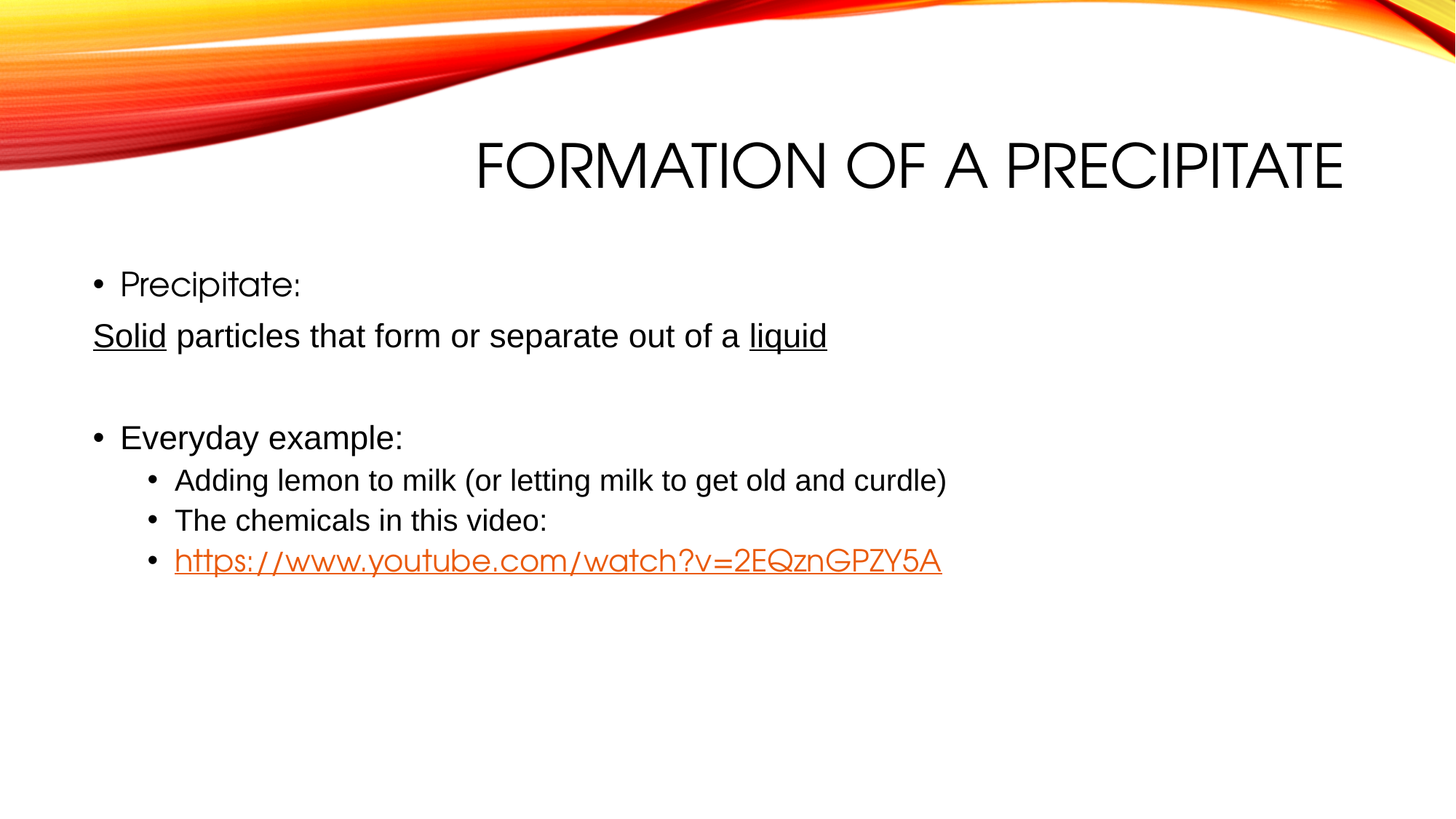

# Formation of a Precipitate
Precipitate:
Solid particles that form or separate out of a liquid

Everyday example:
Adding lemon to milk (or letting milk to get old and curdle)
The chemicals in this video:
https://www.youtube.com/watch?v=2EQznGPZY5A